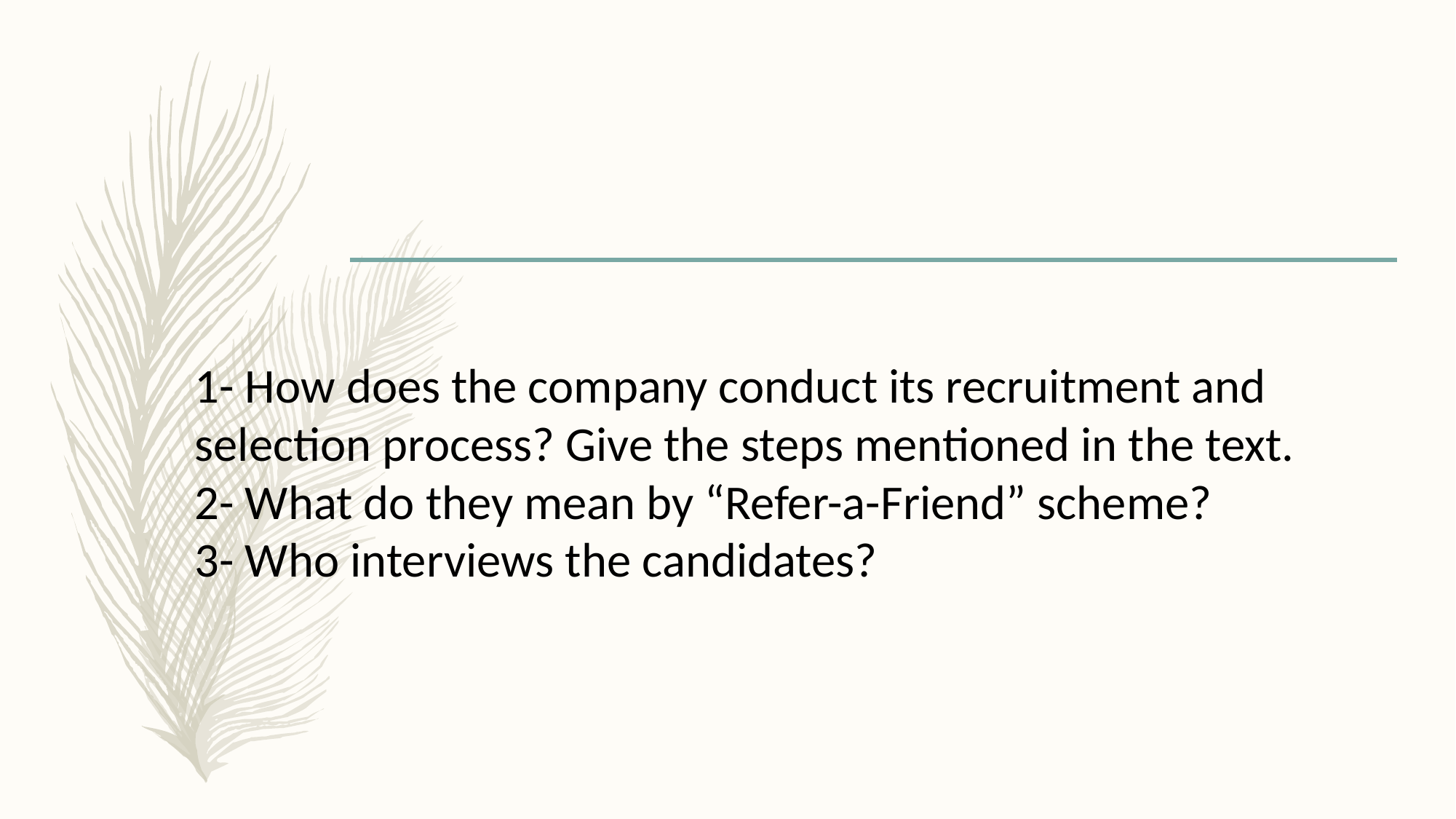

1- How does the company conduct its recruitment and selection process? Give the steps mentioned in the text.
2- What do they mean by “Refer-a-Friend” scheme?
3- Who interviews the candidates?